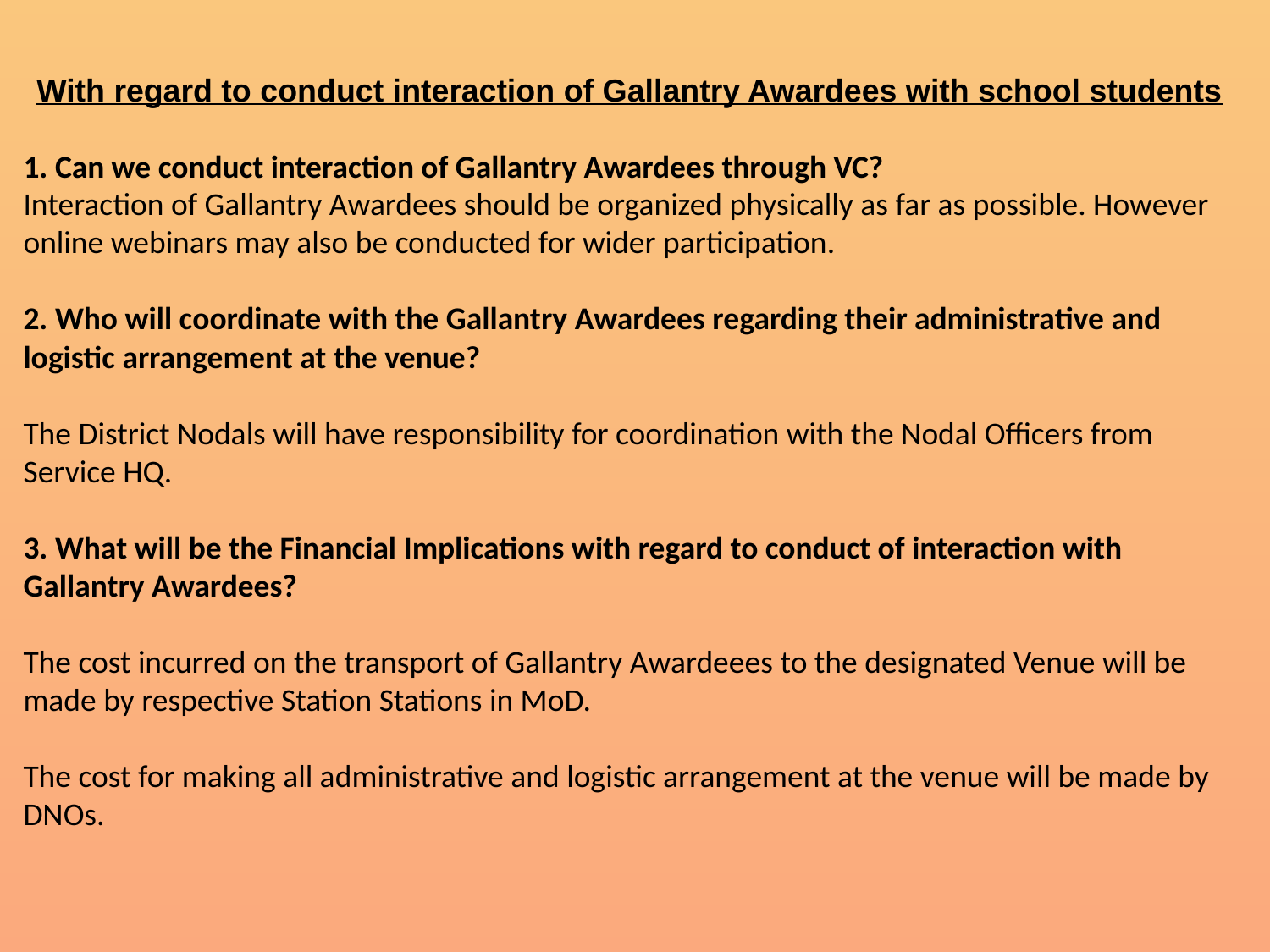

With regard to conduct interaction of Gallantry Awardees with school students

1. Can we conduct interaction of Gallantry Awardees through VC?
Interaction of Gallantry Awardees should be organized physically as far as possible. However online webinars may also be conducted for wider participation.

2. Who will coordinate with the Gallantry Awardees regarding their administrative and logistic arrangement at the venue?

The District Nodals will have responsibility for coordination with the Nodal Officers from Service HQ.

3. What will be the Financial Implications with regard to conduct of interaction with Gallantry Awardees?

The cost incurred on the transport of Gallantry Awardeees to the designated Venue will be made by respective Station Stations in MoD.

The cost for making all administrative and logistic arrangement at the venue will be made by DNOs.